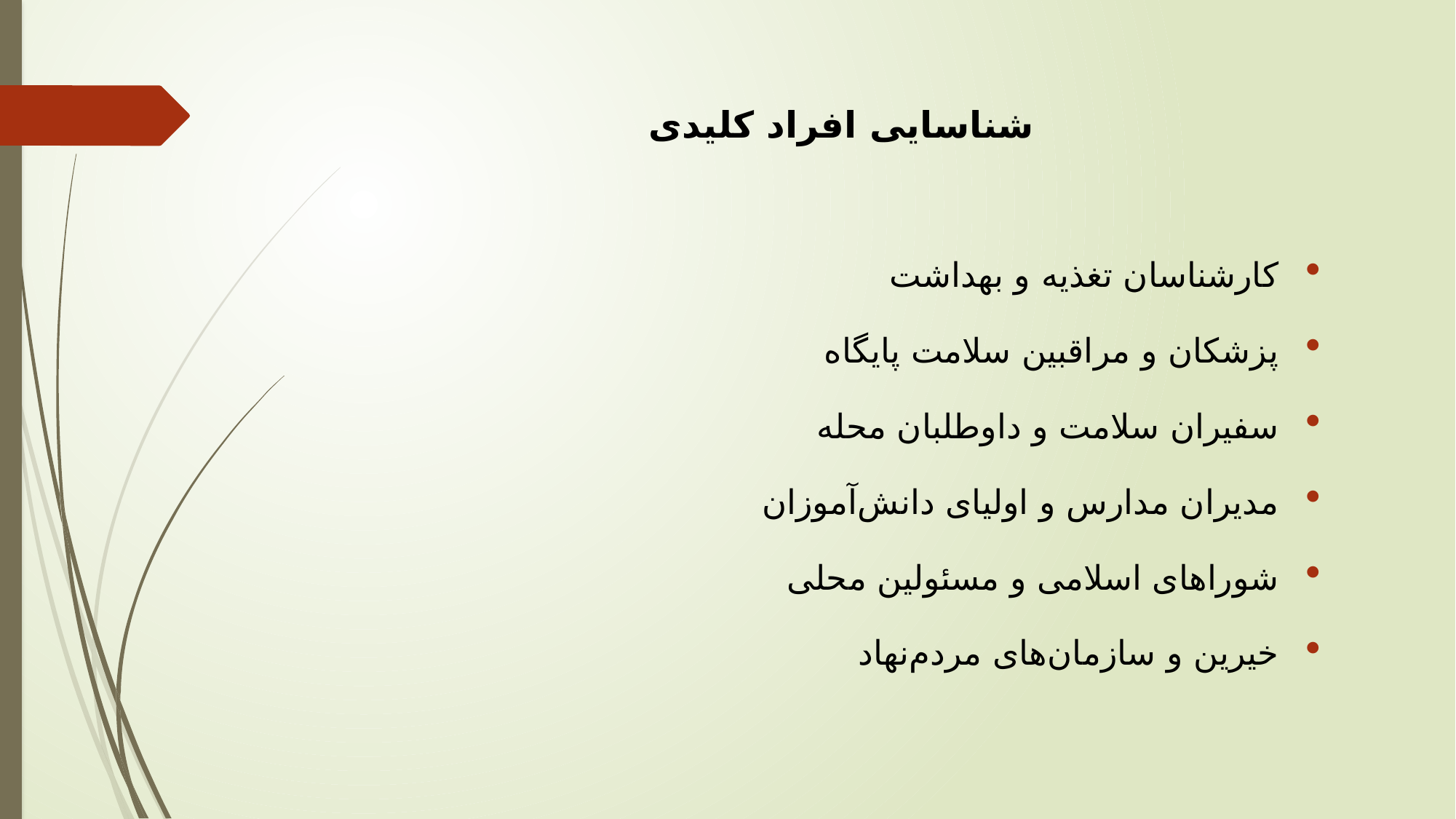

# شناسایی افراد کلیدی
کارشناسان تغذیه و بهداشت
پزشکان و مراقبین سلامت پایگاه
سفیران سلامت و داوطلبان محله
مدیران مدارس و اولیای دانش‌آموزان
شوراهای اسلامی و مسئولین محلی
خیرین و سازمان‌های مردم‌نهاد